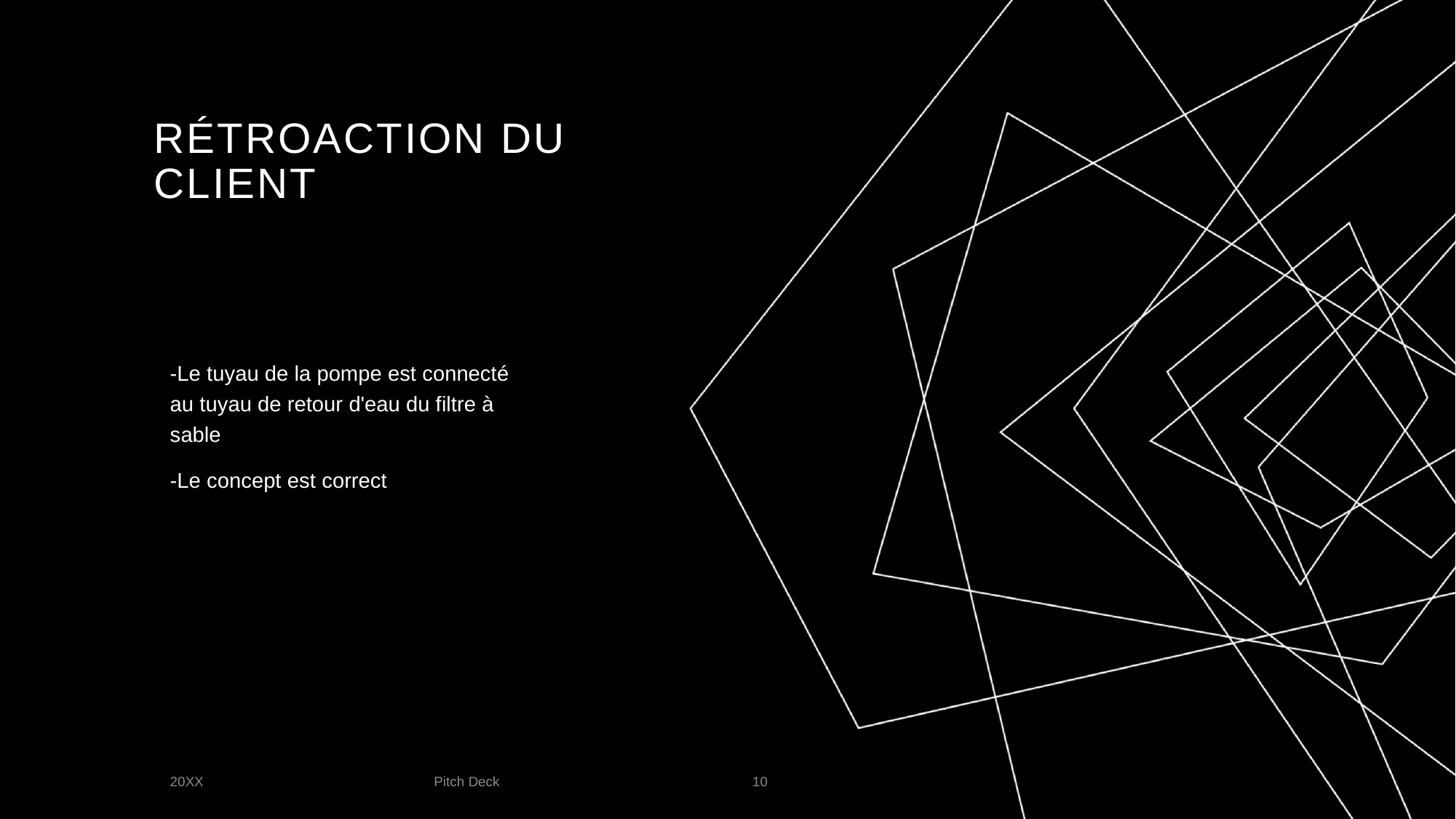

# Rétroaction du client
-Le tuyau de la pompe est connecté au tuyau de retour d'eau du filtre à sable
-Le concept est correct
Pitch Deck
20XX
10